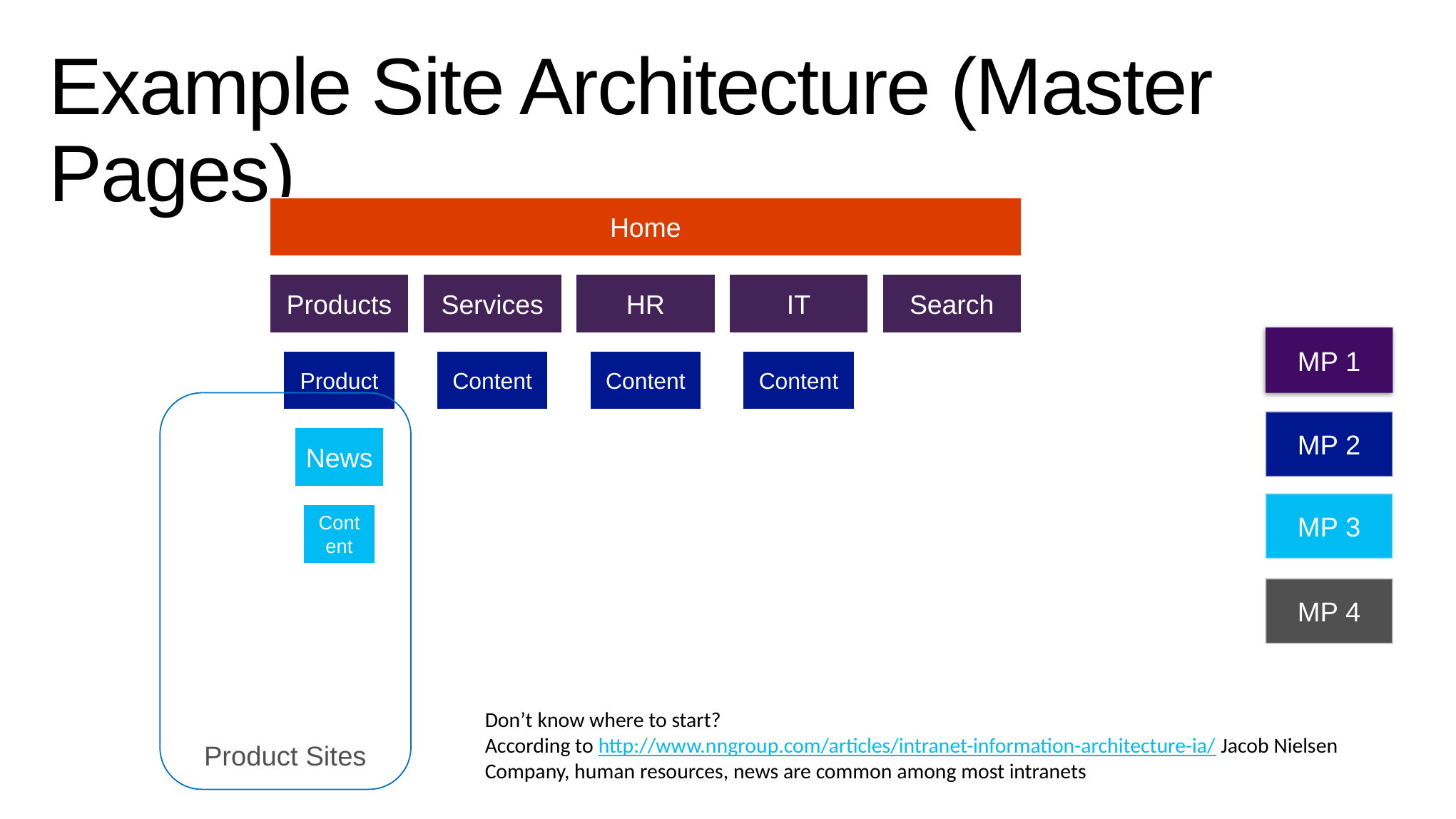

# Example Site Architecture (Master Pages)
Home
HR
IT
Products
Product
Content
News
Content
Content
Search
Services
Content
MP 1
Product Sites
MP 2
MP 3
MP 4
Don’t know where to start?
According to http://www.nngroup.com/articles/intranet-information-architecture-ia/ Jacob Nielsen
Company, human resources, news are common among most intranets